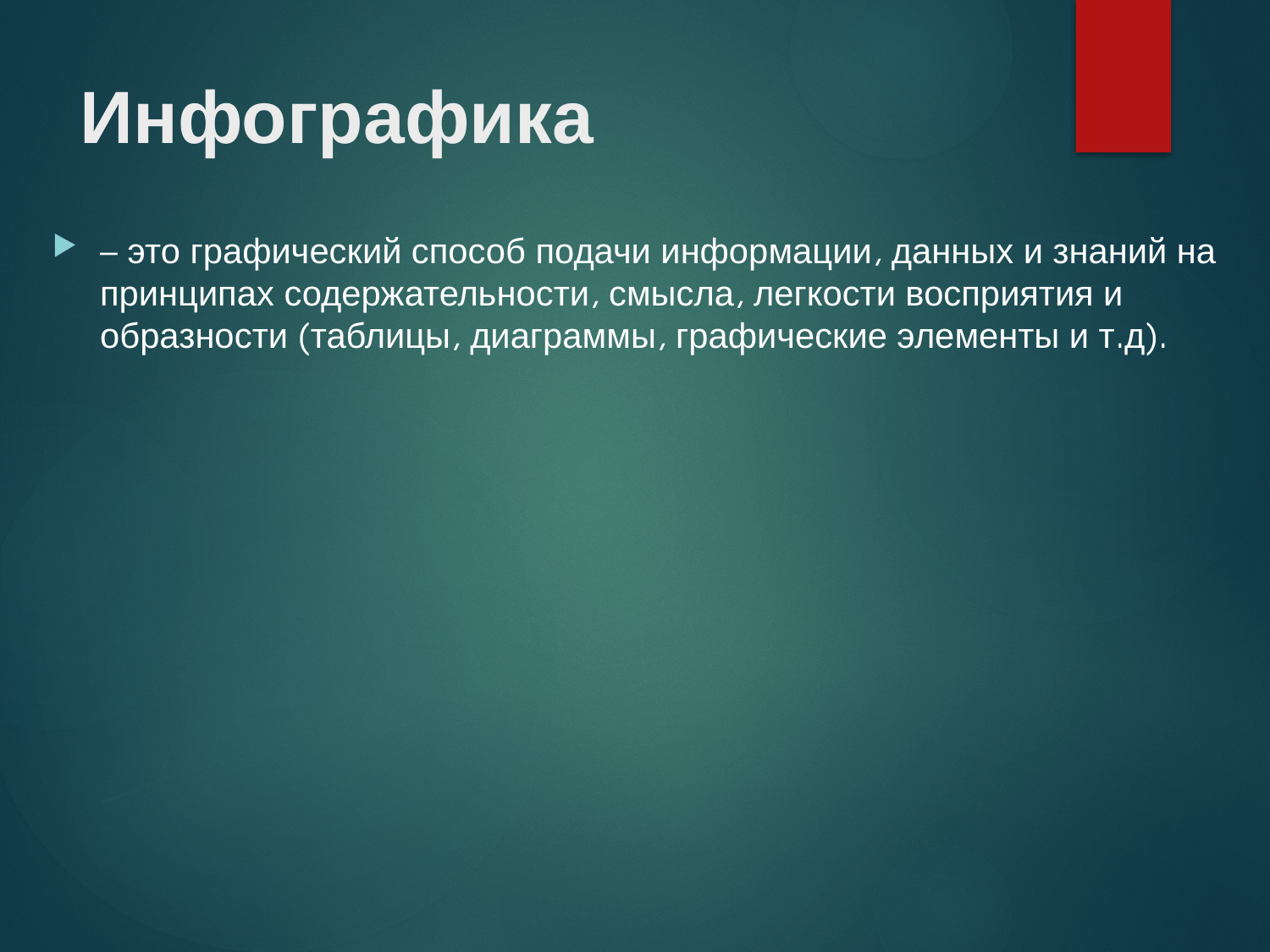

# Инфографика
– это графический способ подачи информации, данных и знаний на принципах содержательности, смысла, легкости восприятия и образности (таблицы, диаграммы, графические элементы и т.д).